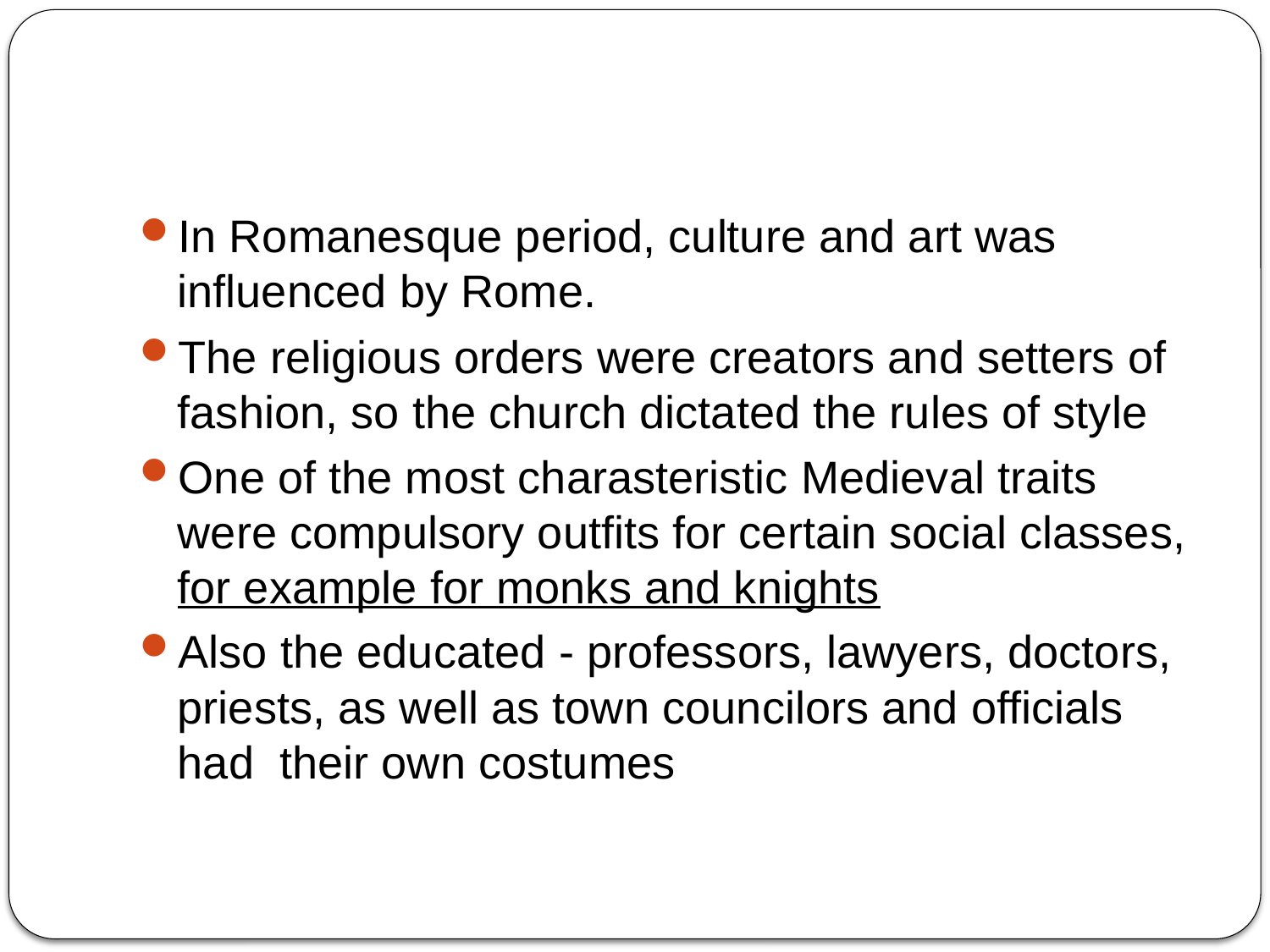

#
In Romanesque period, culture and art was influenced by Rome.
The religious orders were creators and setters of fashion, so the church dictated the rules of style
One of the most charasteristic Medieval traits were compulsory outfits for certain social classes, for example for monks and knights
Also the educated - professors, lawyers, doctors, priests, as well as town councilors and officials had  their own costumes